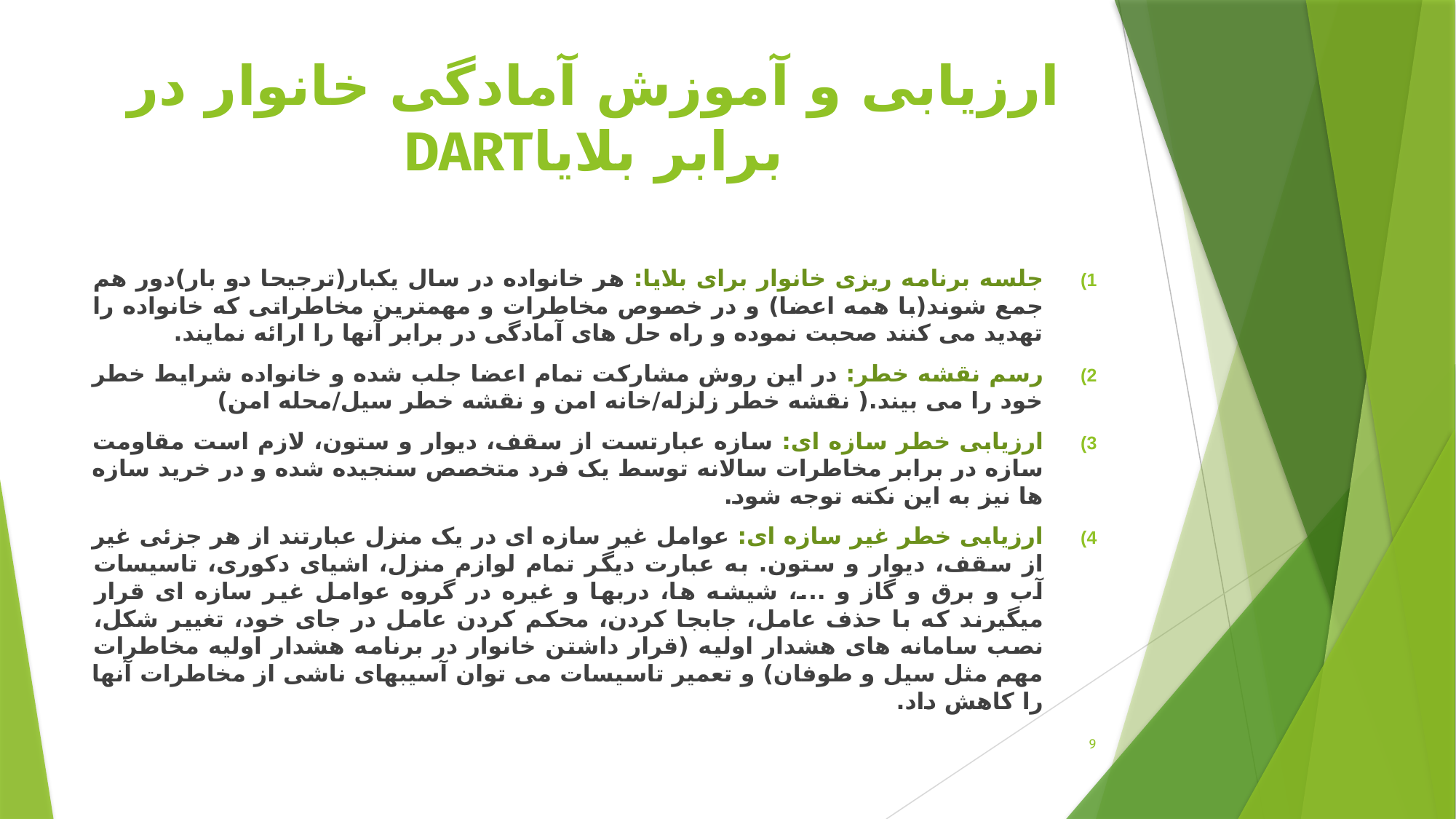

# ارزیابی و آموزش آمادگی خانوار در برابر بلایاDART
جلسه برنامه ریزی خانوار برای بلایا: هر خانواده در سال یکبار(ترجیحا دو بار)دور هم جمع شوند(با همه اعضا) و در خصوص مخاطرات و مهمترین مخاطراتی که خانواده را تهدید می کنند صحبت نموده و راه حل های آمادگی در برابر آنها را ارائه نمایند.
رسم نقشه خطر: در این روش مشارکت تمام اعضا جلب شده و خانواده شرایط خطر خود را می بیند.( نقشه خطر زلزله/خانه امن و نقشه خطر سیل/محله امن)
ارزیابی خطر سازه ای: سازه عبارتست از سقف، دیوار و ستون، لازم است مقاومت سازه در برابر مخاطرات سالانه توسط یک فرد متخصص سنجیده شده و در خرید سازه ها نیز به این نکته توجه شود.
ارزیابی خطر غیر سازه ای: عوامل غیر سازه ای در یک منزل عبارتند از هر جزئی غیر از سقف، دیوار و ستون. به عبارت دیگر تمام لوازم منزل، اشیای دکوری، تاسیسات آب و برق و گاز و ...، شیشه ها، دربها و غیره در گروه عوامل غیر سازه ای قرار میگیرند که با حذف عامل، جابجا کردن، محکم کردن عامل در جای خود، تغییر شکل، نصب سامانه های هشدار اولیه (قرار داشتن خانوار در برنامه هشدار اولیه مخاطرات مهم مثل سیل و طوفان) و تعمیر تاسیسات می توان آسیبهای ناشی از مخاطرات آنها را کاهش داد.

9